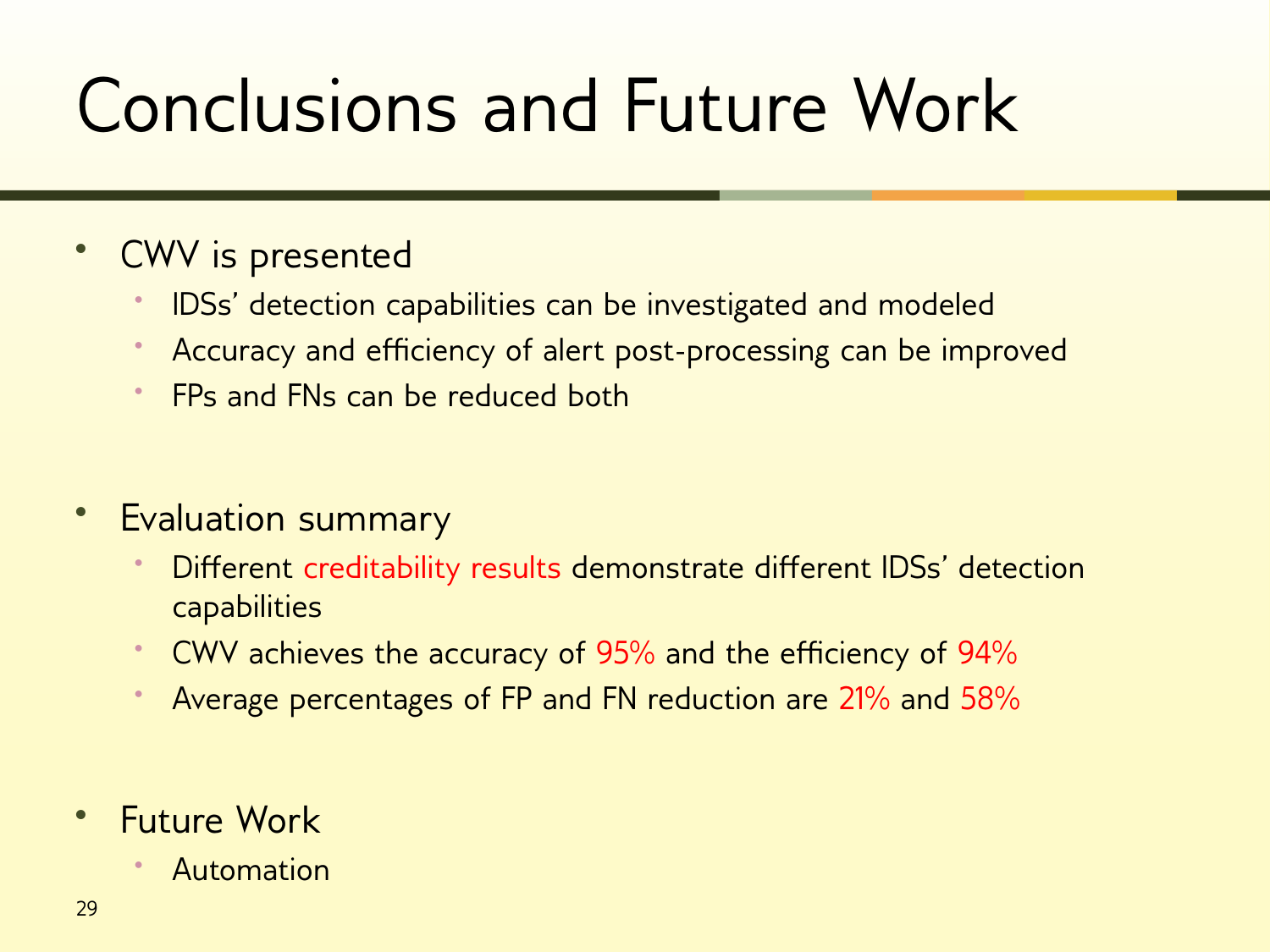

# Conclusions and Future Work
CWV is presented
IDSs’ detection capabilities can be investigated and modeled
Accuracy and efficiency of alert post-processing can be improved
FPs and FNs can be reduced both

Evaluation summary
Different creditability results demonstrate different IDSs’ detection capabilities
CWV achieves the accuracy of 95% and the efficiency of 94%
Average percentages of FP and FN reduction are 21% and 58%

Future Work
Automation

29